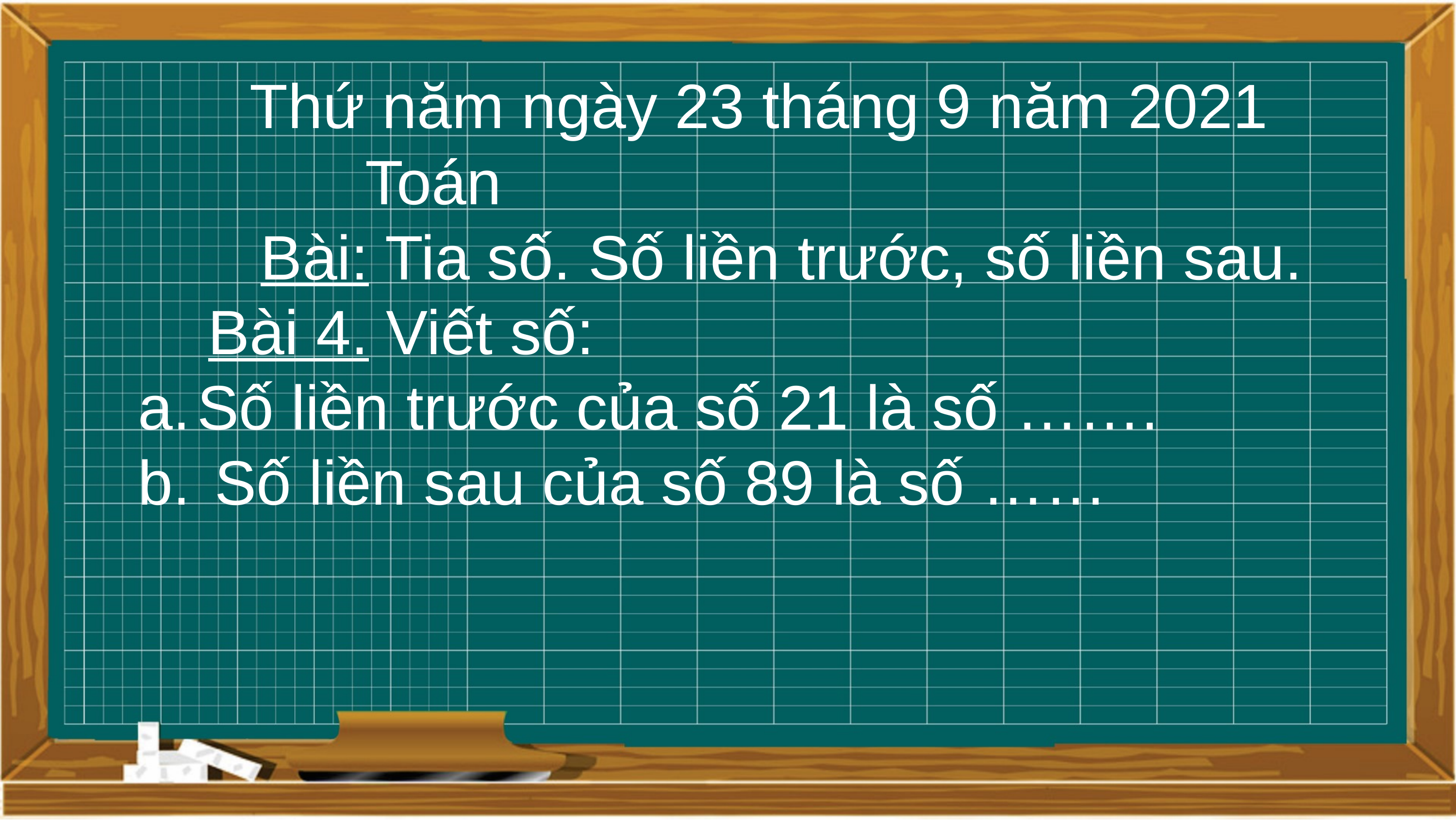

Thứ năm ngày 23 tháng 9 năm 2021
             Toán
       Bài: Tia số. Số liền trước, số liền sau.
    Bài 4. Viết số:
Số liền trước của số 21 là số …….
 Số liền sau của số 89 là số ……